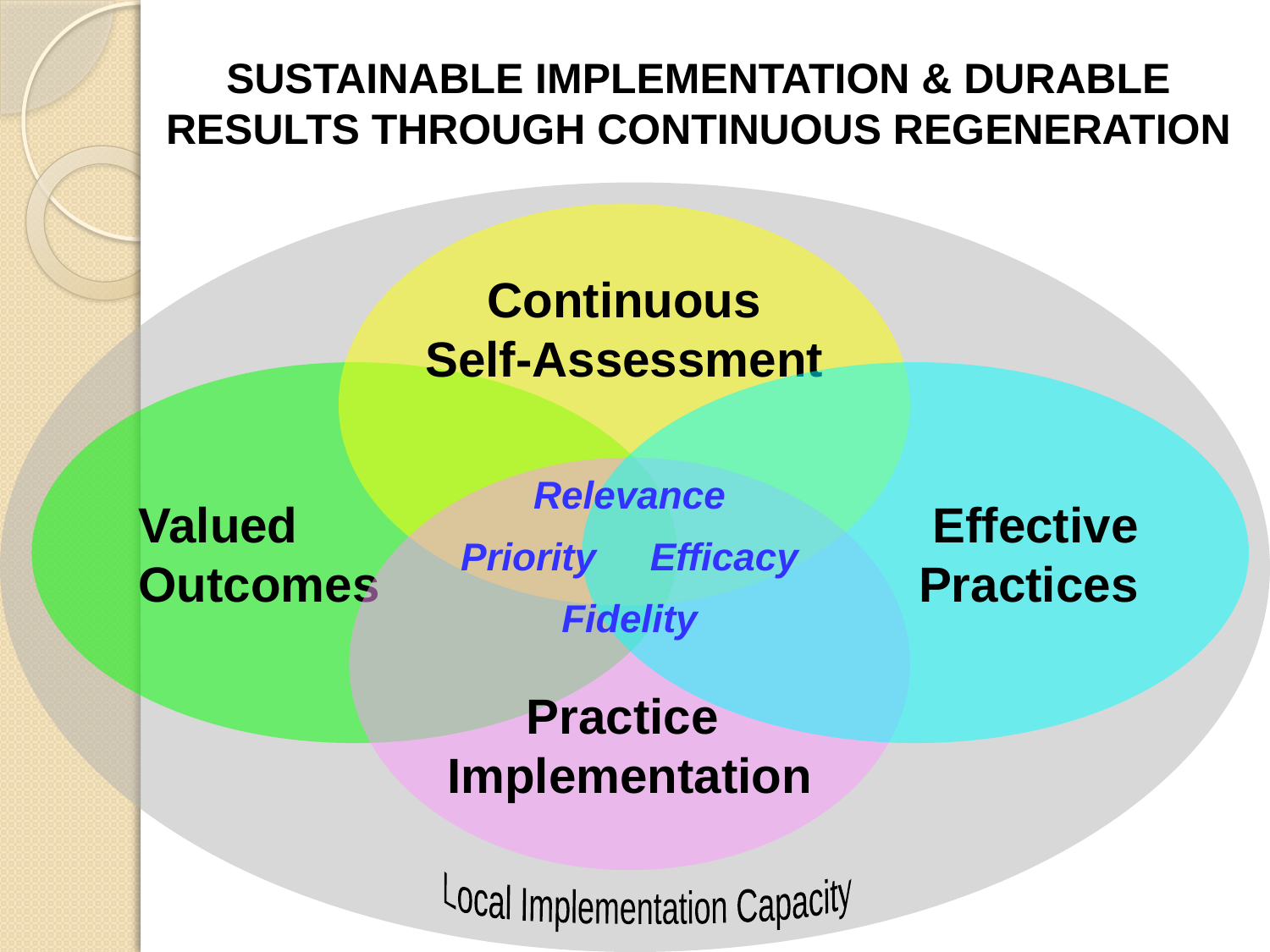

SUSTAINABLE IMPLEMENTATION & DURABLE RESULTS THROUGH CONTINUOUS REGENERATION

Continuous
Self-Assessment
Relevance
Priority     Efficacy
Fidelity
Valued
Outcomes
Effective
Practices
Practice
Implementation
Local Implementation Capacity